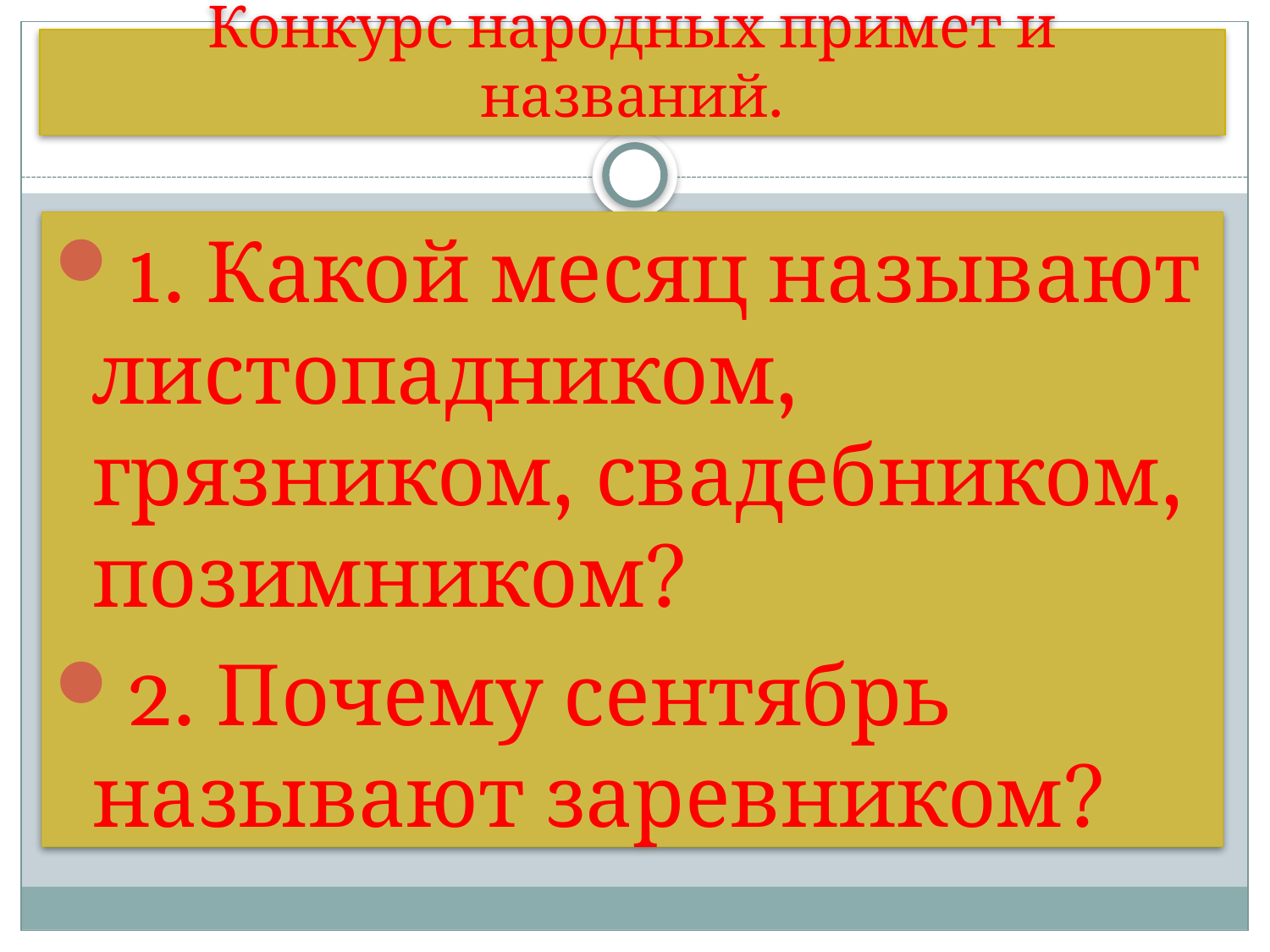

# Конкурс народных примет и названий.
1. Какой месяц называют листопадником, грязником, свадебником, позимником?
2. Почему сентябрь называют заревником?